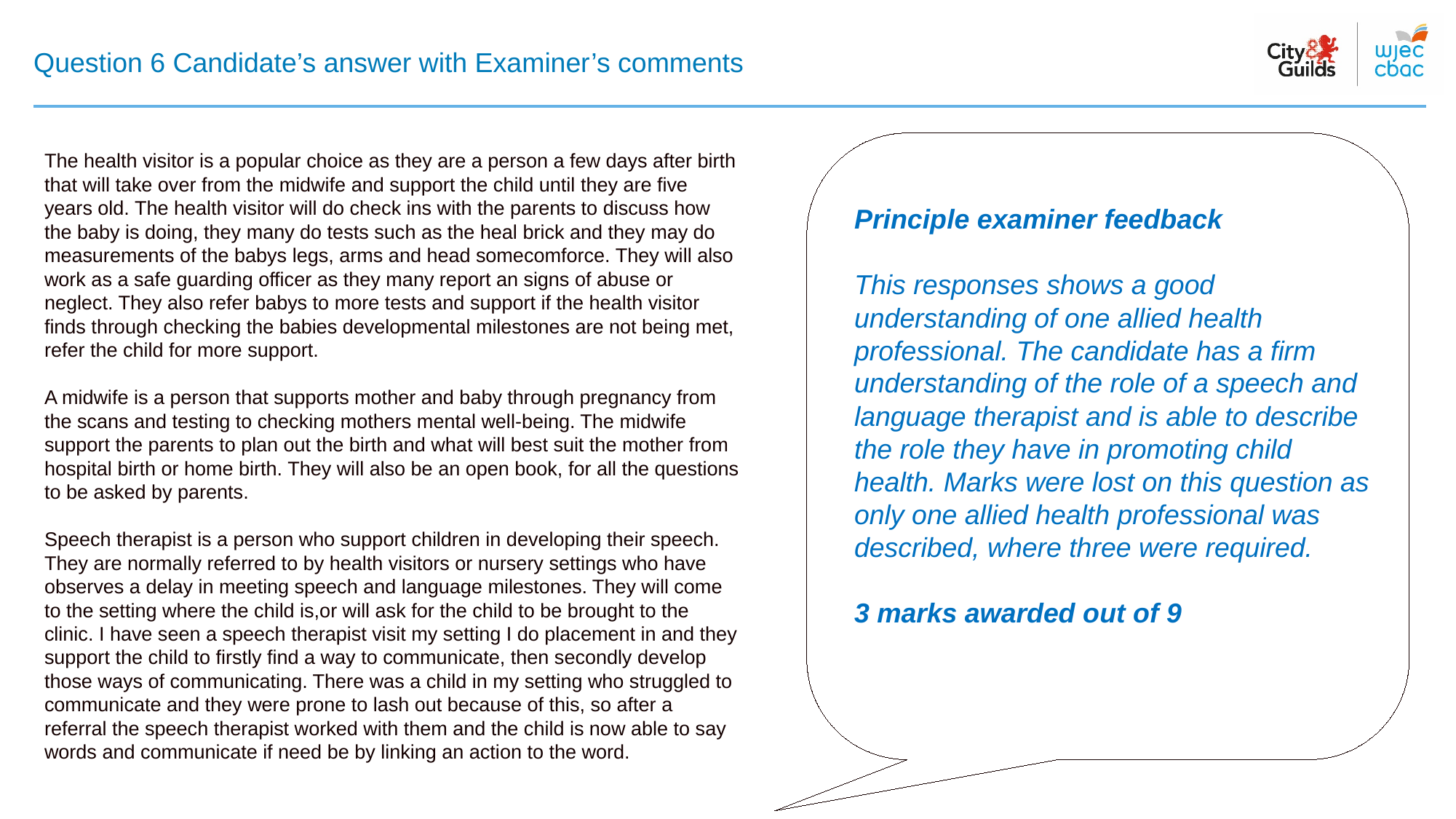

# Question 6 Candidate’s answer with Examiner’s comments

The health visitor is a popular choice as they are a person a few days after birth that will take over from the midwife and support the child until they are five years old. The health visitor will do check ins with the parents to discuss how the baby is doing, they many do tests such as the heal brick and they may do measurements of the babys legs, arms and head somecomforce. They will also work as a safe guarding officer as they many report an signs of abuse or neglect. They also refer babys to more tests and support if the health visitor finds through checking the babies developmental milestones are not being met, refer the child for more support.

A midwife is a person that supports mother and baby through pregnancy from the scans and testing to checking mothers mental well-being. The midwife support the parents to plan out the birth and what will best suit the mother from hospital birth or home birth. They will also be an open book, for all the questions to be asked by parents.

Speech therapist is a person who support children in developing their speech. They are normally referred to by health visitors or nursery settings who have observes a delay in meeting speech and language milestones. They will come to the setting where the child is,or will ask for the child to be brought to the clinic. I have seen a speech therapist visit my setting I do placement in and they support the child to firstly find a way to communicate, then secondly develop those ways of communicating. There was a child in my setting who struggled to communicate and they were prone to lash out because of this, so after a referral the speech therapist worked with them and the child is now able to say words and communicate if need be by linking an action to the word.
Principle examiner feedback​
​
This responses shows a good understanding of one allied health professional. The candidate has a firm understanding of the role of a speech and language therapist and is able to describe the role they have in promoting child health. Marks were lost on this question as only one allied health professional was described, where three were required.

3 marks awarded out of 9